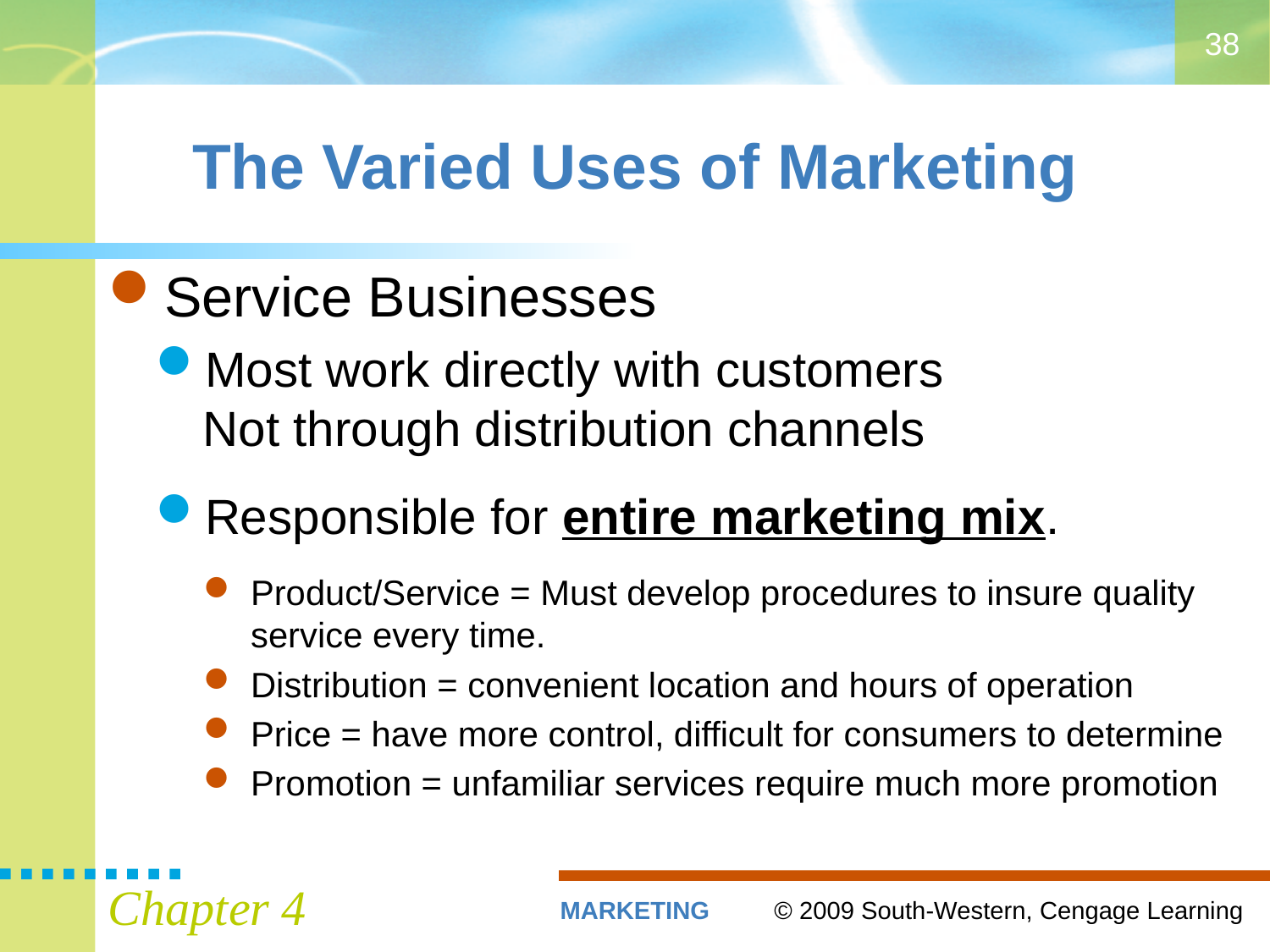

38
# The Varied Uses of Marketing
Service Businesses
Most work directly with customers
Not through distribution channels
Responsible for entire marketing mix.
Product/Service = Must develop procedures to insure quality service every time.
Distribution = convenient location and hours of operation
Price = have more control, difficult for consumers to determine
Promotion = unfamiliar services require much more promotion
Chapter 4